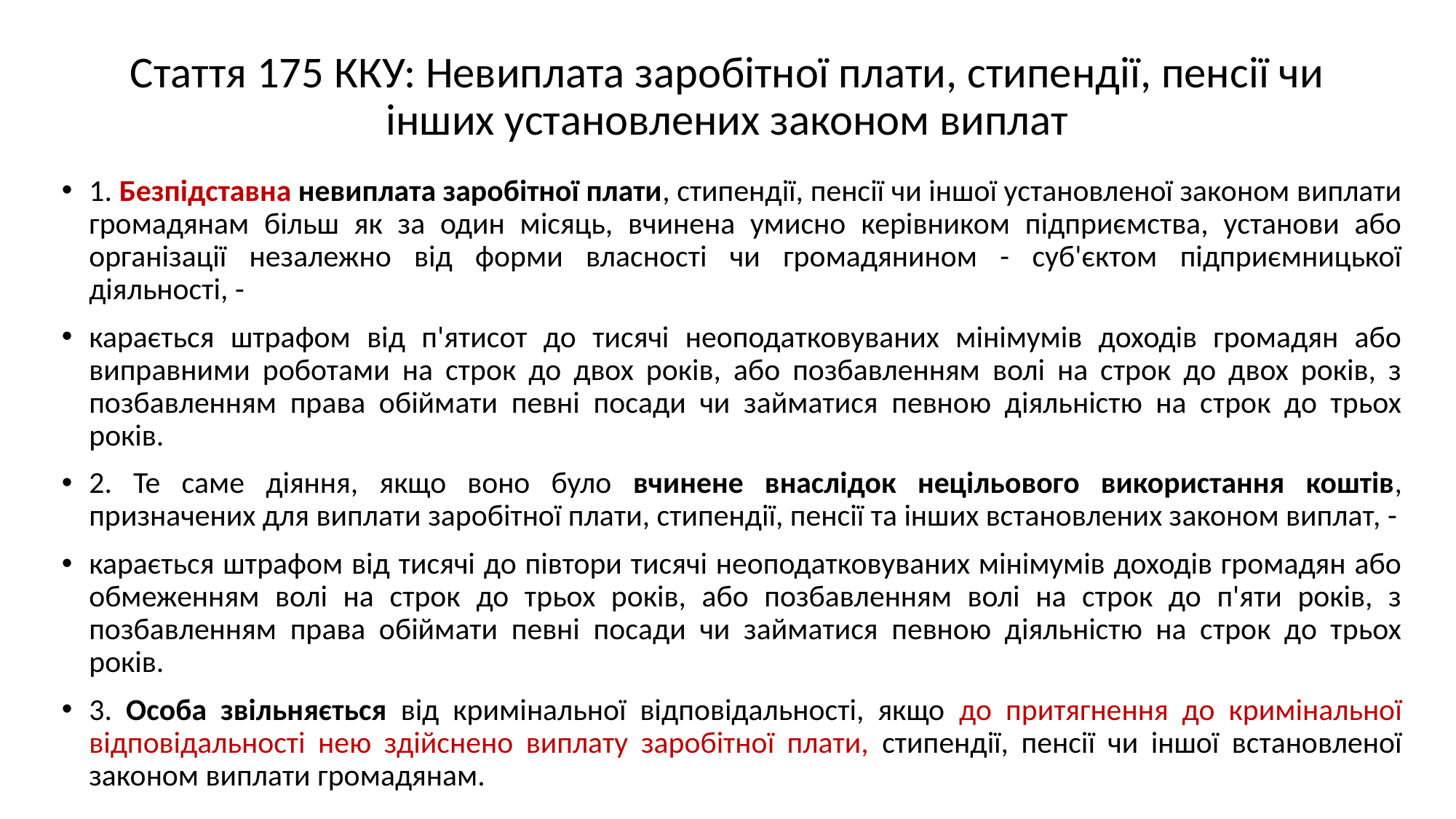

# Стаття 175 ККУ: Невиплата заробітної плати, стипендії, пенсії чи інших установлених законом виплат
1. Безпідставна невиплата заробітної плати, стипендії, пенсії чи іншої установленої законом виплати громадянам більш як за один місяць, вчинена умисно керівником підприємства, установи або організації незалежно від форми власності чи громадянином - суб'єктом підприємницької діяльності, -
карається штрафом від п'ятисот до тисячі неоподатковуваних мінімумів доходів громадян або виправними роботами на строк до двох років, або позбавленням волі на строк до двох років, з позбавленням права обіймати певні посади чи займатися певною діяльністю на строк до трьох років.
2. Те саме діяння, якщо воно було вчинене внаслідок нецільового використання коштів, призначених для виплати заробітної плати, стипендії, пенсії та інших встановлених законом виплат, -
карається штрафом від тисячі до півтори тисячі неоподатковуваних мінімумів доходів громадян або обмеженням волі на строк до трьох років, або позбавленням волі на строк до п'яти років, з позбавленням права обіймати певні посади чи займатися певною діяльністю на строк до трьох років.
3. Особа звільняється від кримінальної відповідальності, якщо до притягнення до кримінальної відповідальності нею здійснено виплату заробітної плати, стипендії, пенсії чи іншої встановленої законом виплати громадянам.